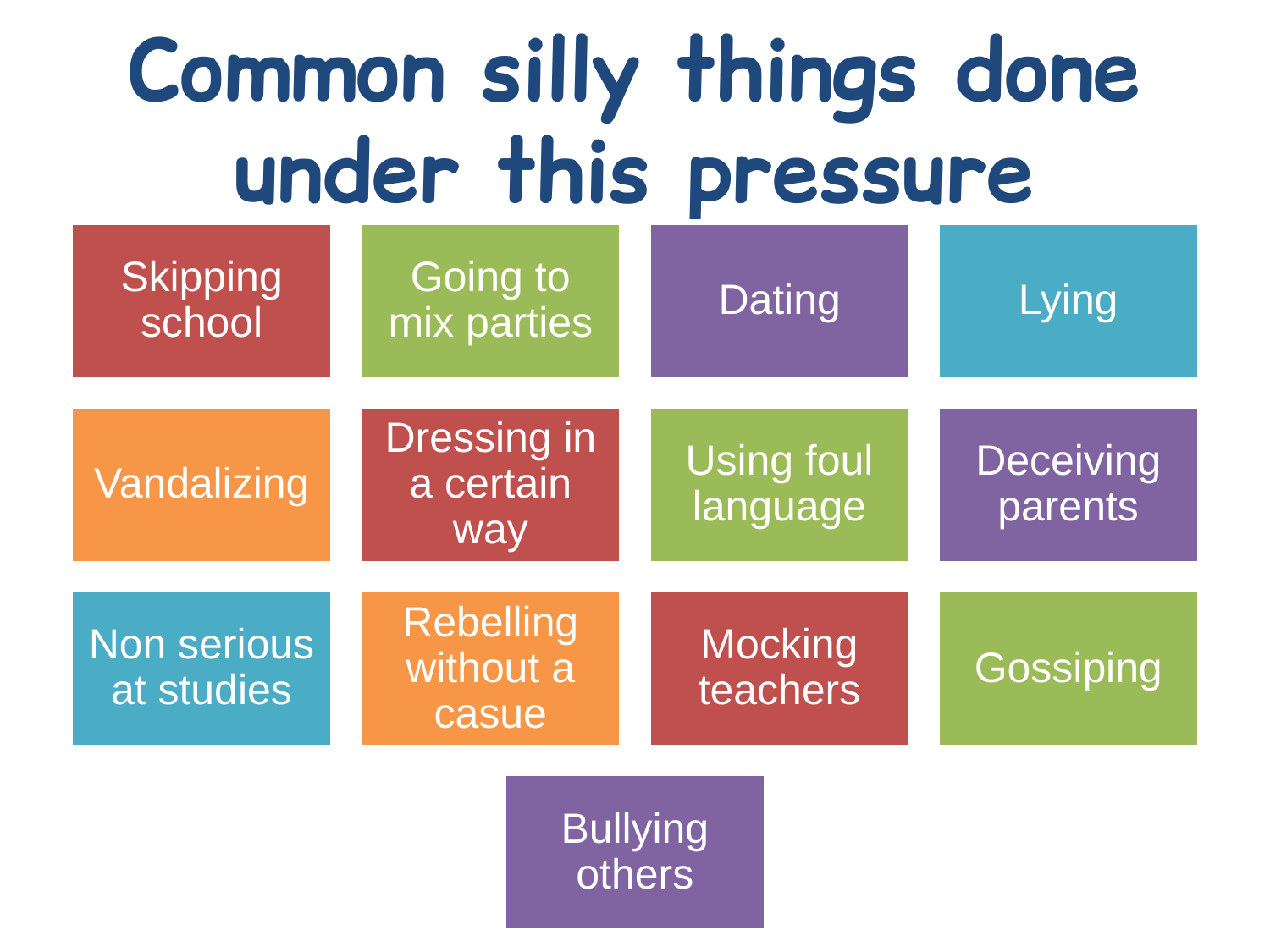

# Common silly things done under this pressure
Skipping school
Going to mix parties
Dating
Lying
Vandalizing
Dressing in a certain way
Using foul language
Deceiving parents
Non serious at studies
Rebelling without a casue
Mocking teachers
Gossiping
Bullying others